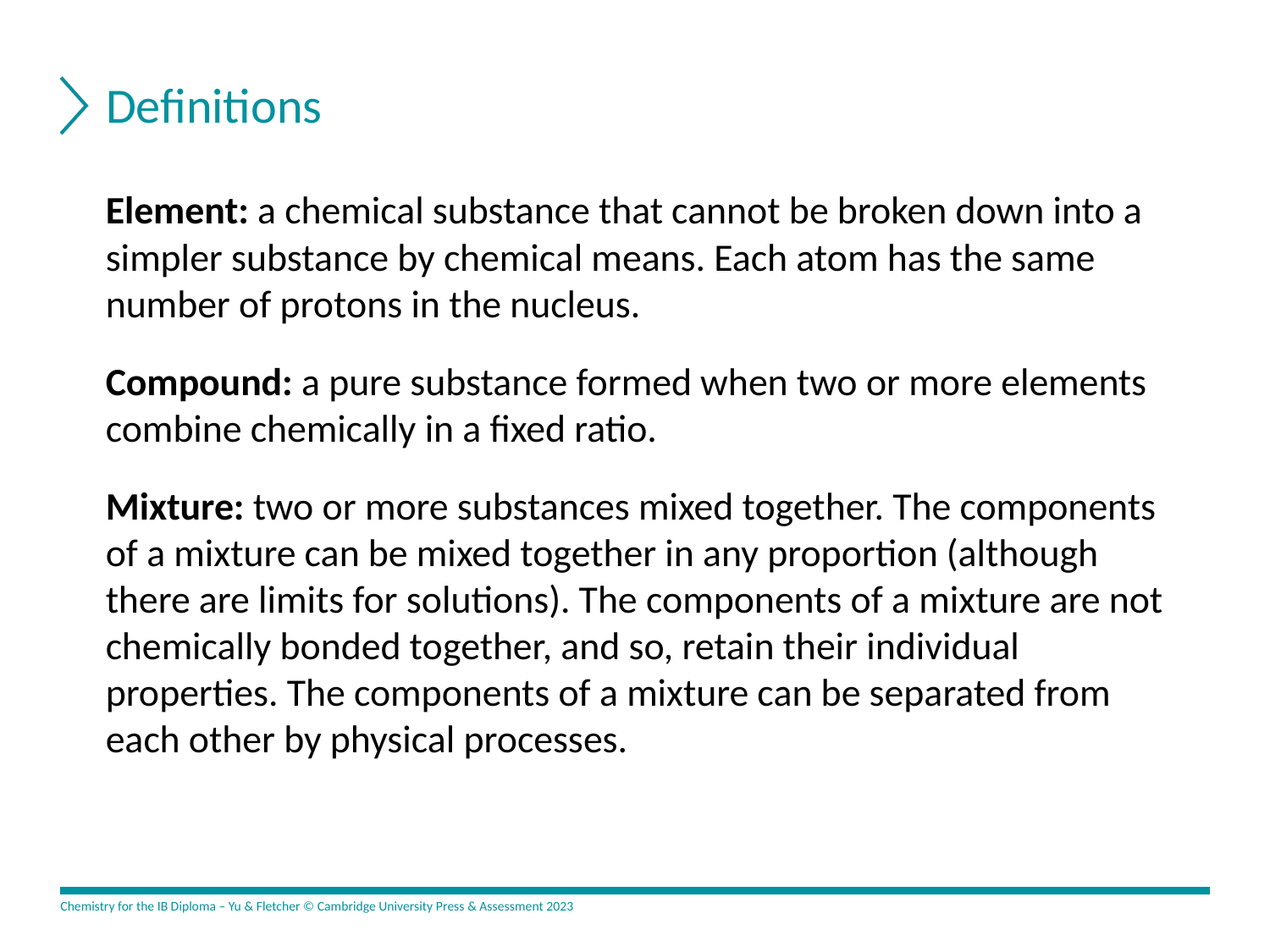

# Definitions
Element: a chemical substance that cannot be broken down into a simpler substance by chemical means. Each atom has the same number of protons in the nucleus.
Compound: a pure substance formed when two or more elements combine chemically in a fixed ratio.
Mixture: two or more substances mixed together. The components of a mixture can be mixed together in any proportion (although there are limits for solutions). The components of a mixture are not chemically bonded together, and so, retain their individual properties. The components of a mixture can be separated from each other by physical processes.